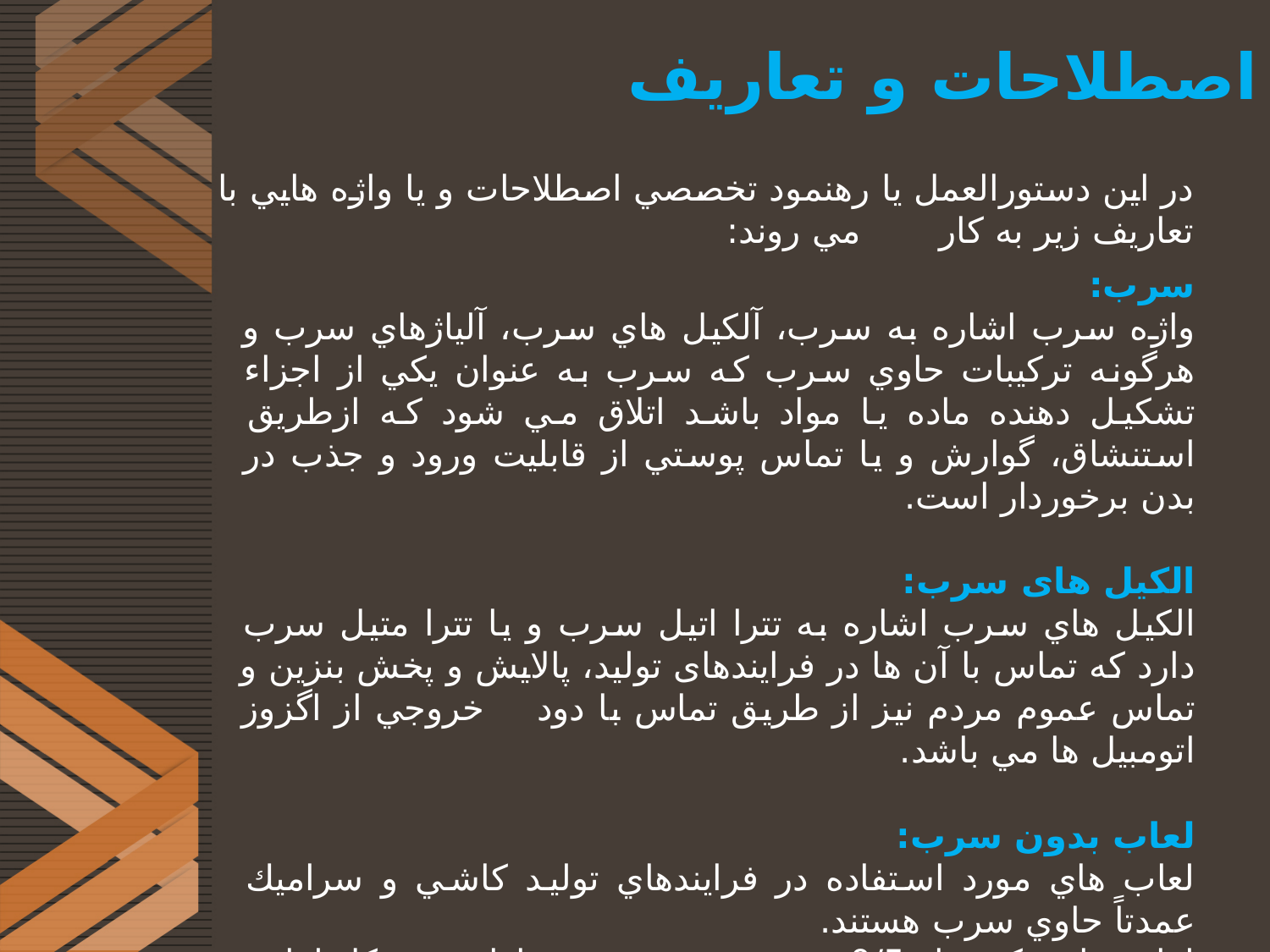

# اصطلاحات و تعاریف
در اين دستورالعمل يا رهنمود تخصصي اصطلاحات و يا واژه هايي با تعاريف زير به كار       مي روند:
سرب:
واژه سرب اشاره به سرب، آلکيل هاي سرب، آلياژهاي سرب و هرگونه تركيبات حاوي سرب كه سرب به عنوان يکي از اجزاء تشکيل دهنده ماده يا مواد باشد اتلاق مي شود كه ازطريق استنشاق، گوارش و يا تماس پوستي از قابليت ورود و جذب در بدن برخوردار است.
الکيل های سرب:
الکيل هاي سرب اشاره به تترا اتيل سرب و يا تترا متيل سرب دارد كه تماس با آن ها در فرايندهای توليد، پالايش و پخش بنزين و تماس عموم مردم نيز از طريق تماس با دود    خروجي از اگزوز اتومبيل ها مي باشد.
لعاب بدون سرب:
لعاب هاي مورد استفاده در فرايندهاي توليد كاشي و سراميك عمدتاً حاوي سرب هستند.
لعاب حاوي كمتر از 0/5 درصد وزني سرب به ازاي وزن كل لعاب، لعاب بدون سرب        مي باشد.